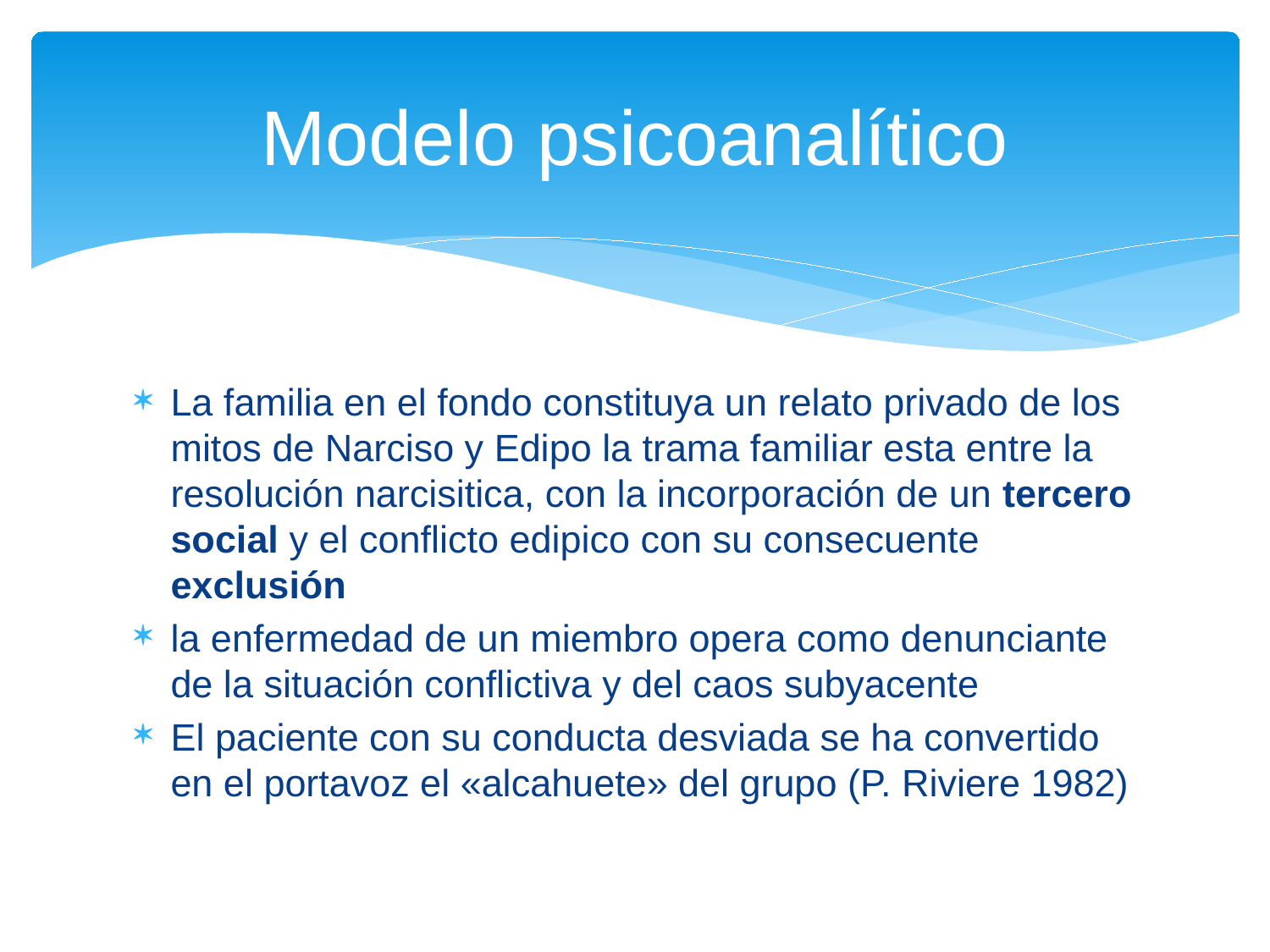

# Modelo psicoanalítico
La familia en el fondo constituya un relato privado de los mitos de Narciso y Edipo la trama familiar esta entre la resolución narcisitica, con la incorporación de un tercero social y el conflicto edipico con su consecuente exclusión
la enfermedad de un miembro opera como denunciante de la situación conflictiva y del caos subyacente
El paciente con su conducta desviada se ha convertido en el portavoz el «alcahuete» del grupo (P. Riviere 1982)